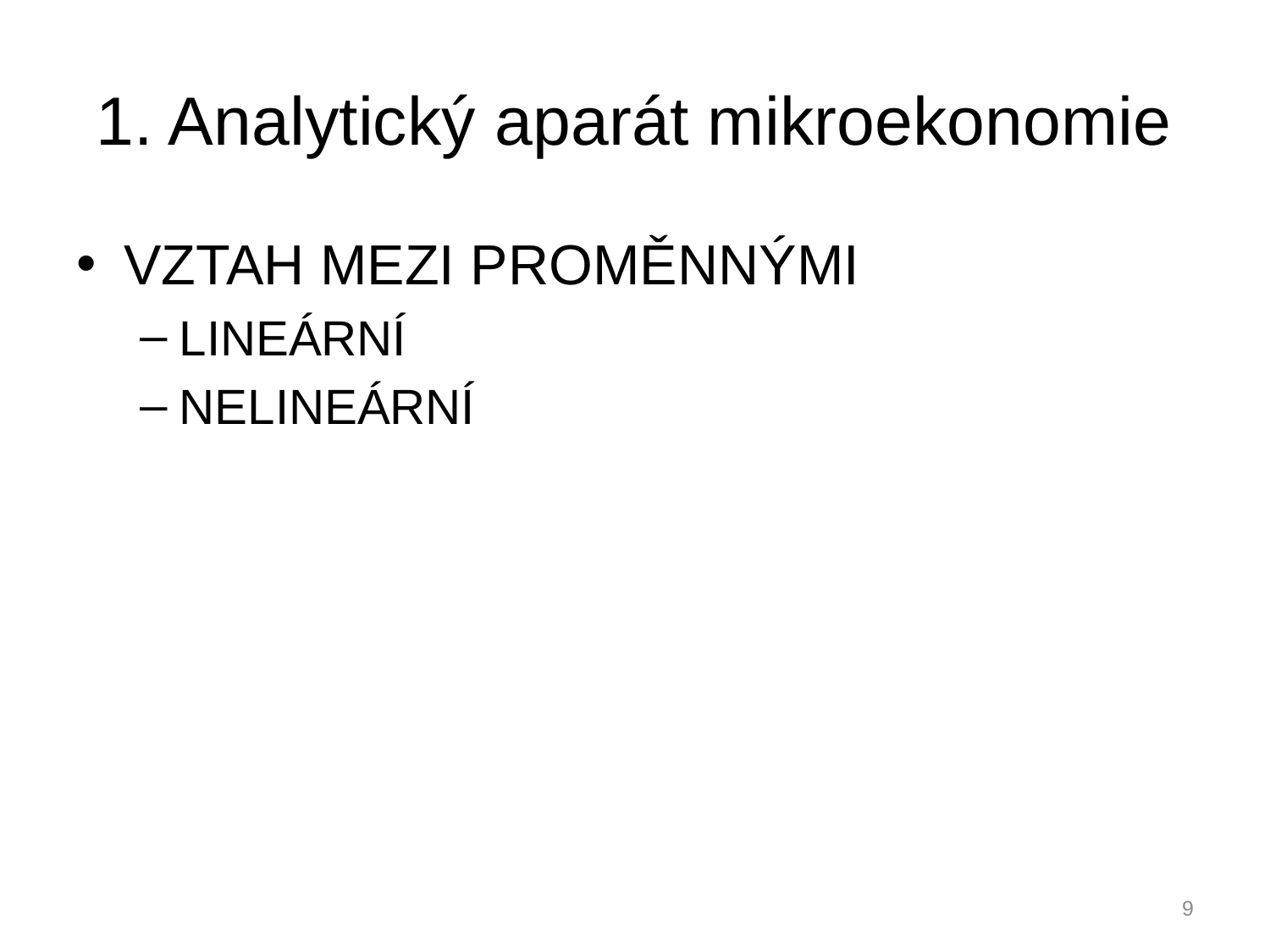

# 1. Analytický aparát mikroekonomie
VZTAH MEZI PROMĚNNÝMI
LINEÁRNÍ
NELINEÁRNÍ
9